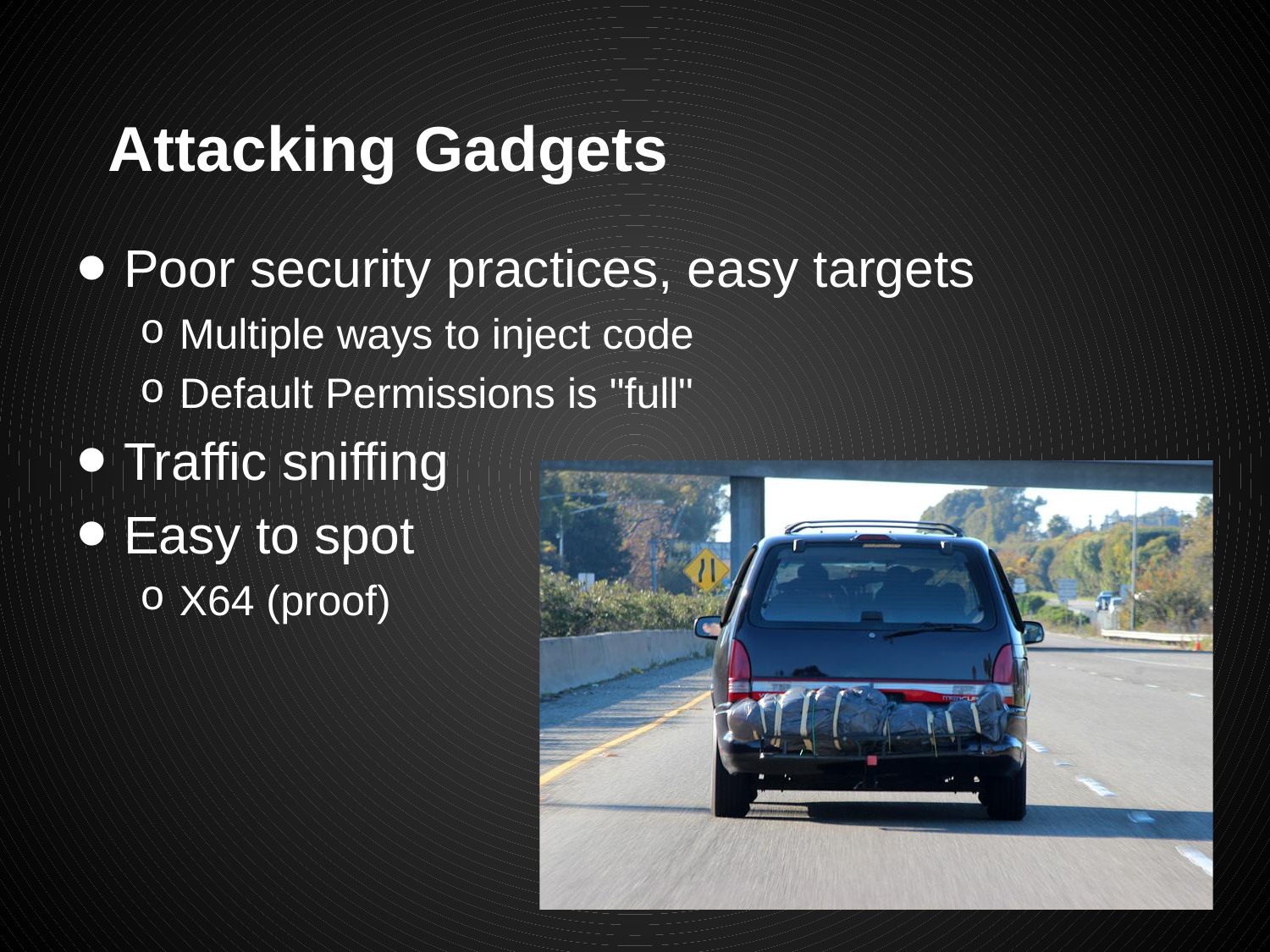

# Attacking Gadgets
Poor security practices, easy targets
Multiple ways to inject code
Default Permissions is "full"
Traffic sniffing
Easy to spot
X64 (proof)